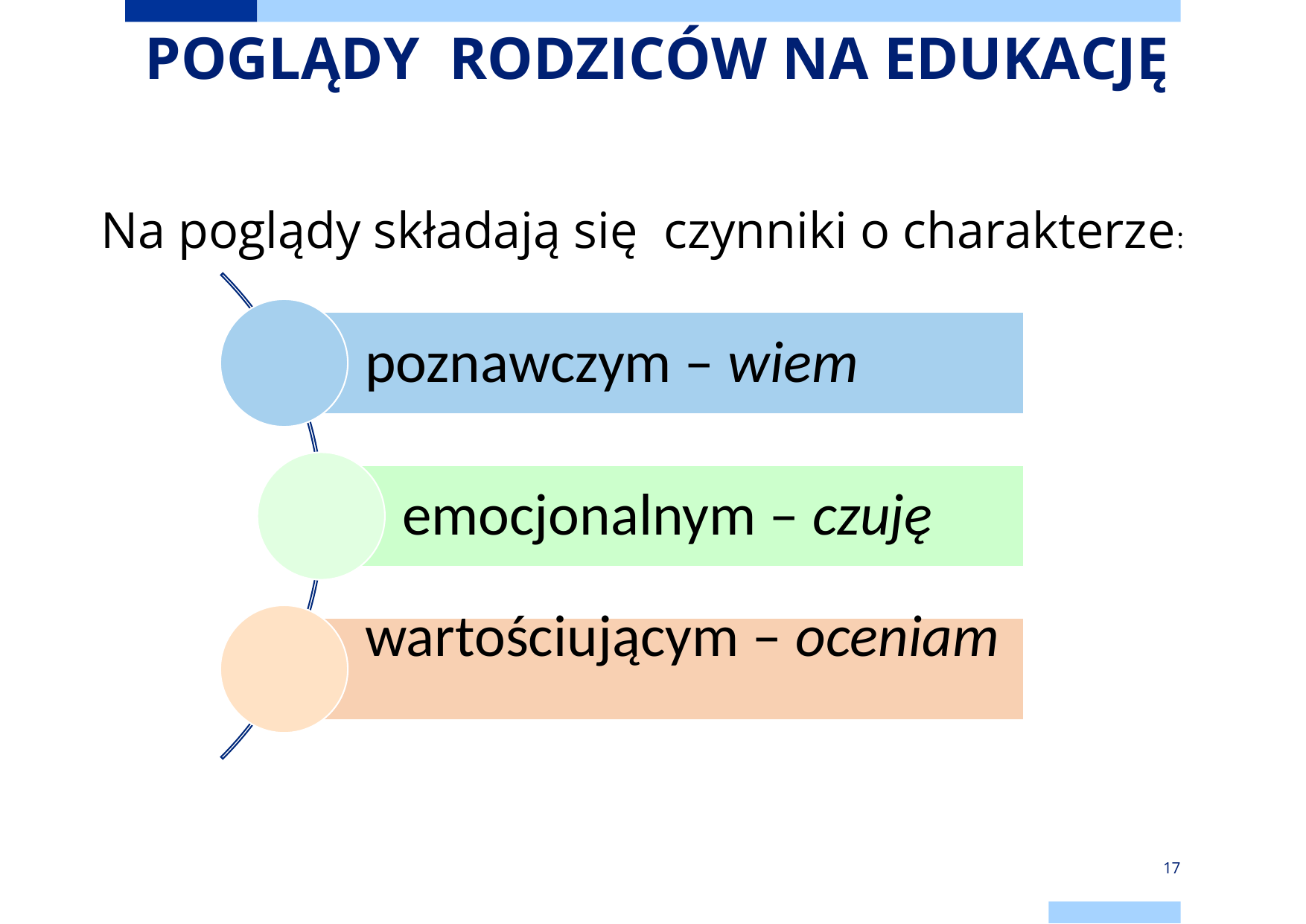

# POGLĄDY  RODZICÓW NA EDUKACJĘ

Na poglądy składają się  czynniki o charakterze:

poznawczym – wiem
emocjonalnym – czuję
wartościującym – oceniam
17